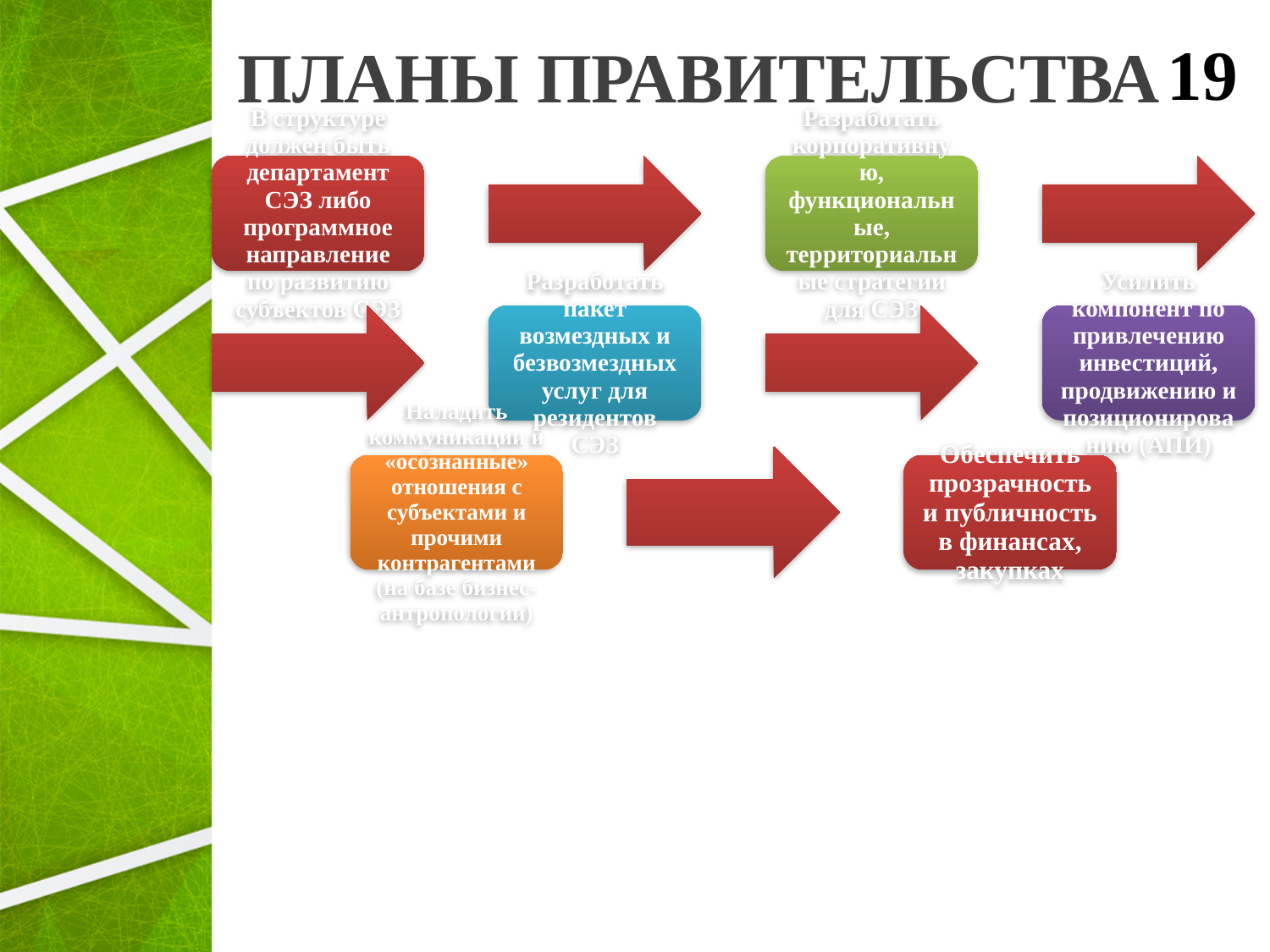

# ПЛАНЫ ПРАВИТЕЛЬСТВА
19

В структуре должен быть департамент СЭЗ либо программное направление по развитию субъектов СЭЗ
Разработать корпоративную, функциональные, территориальные стратегии для СЭЗ